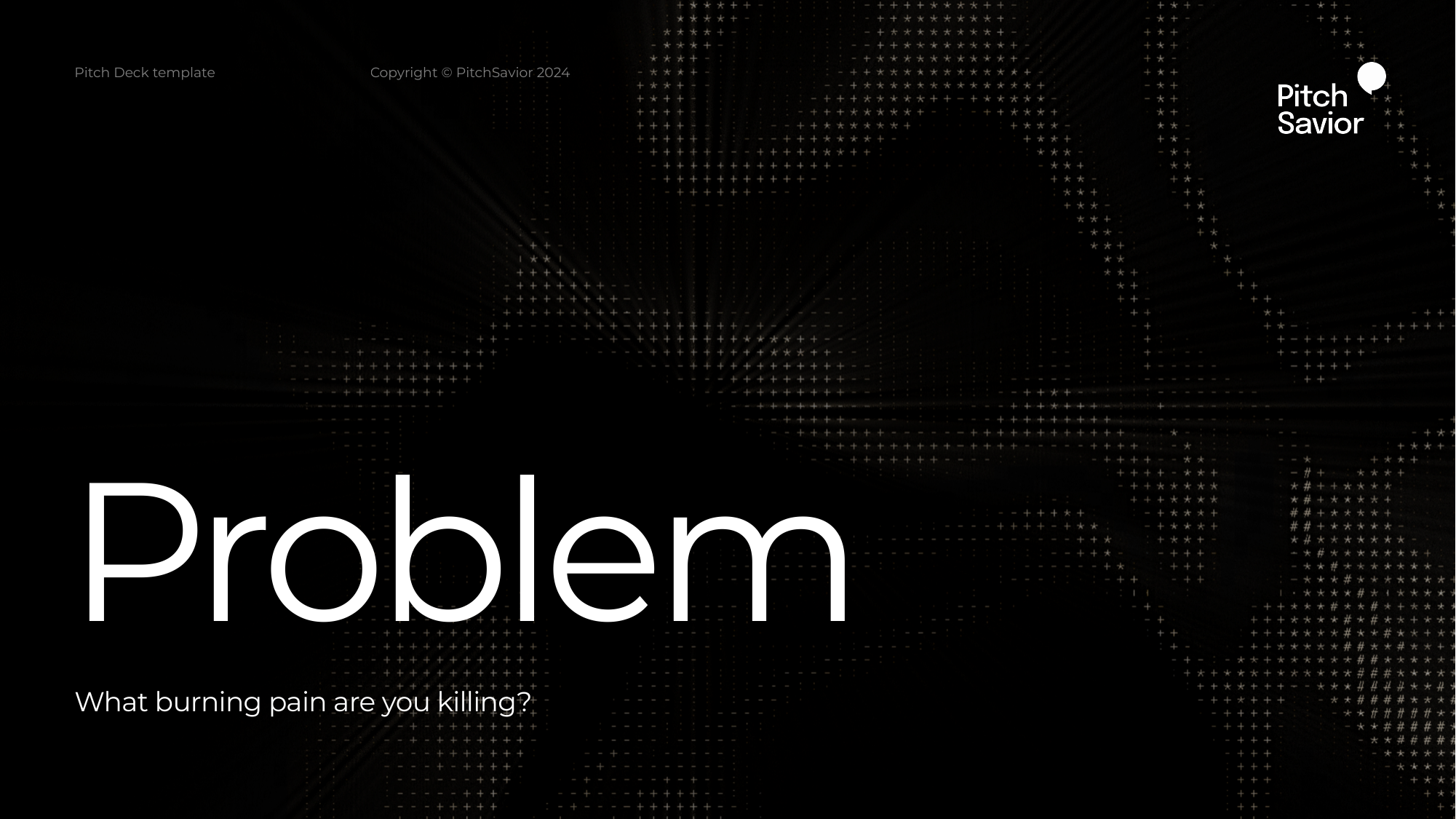

# Problem
What burning pain are you killing?